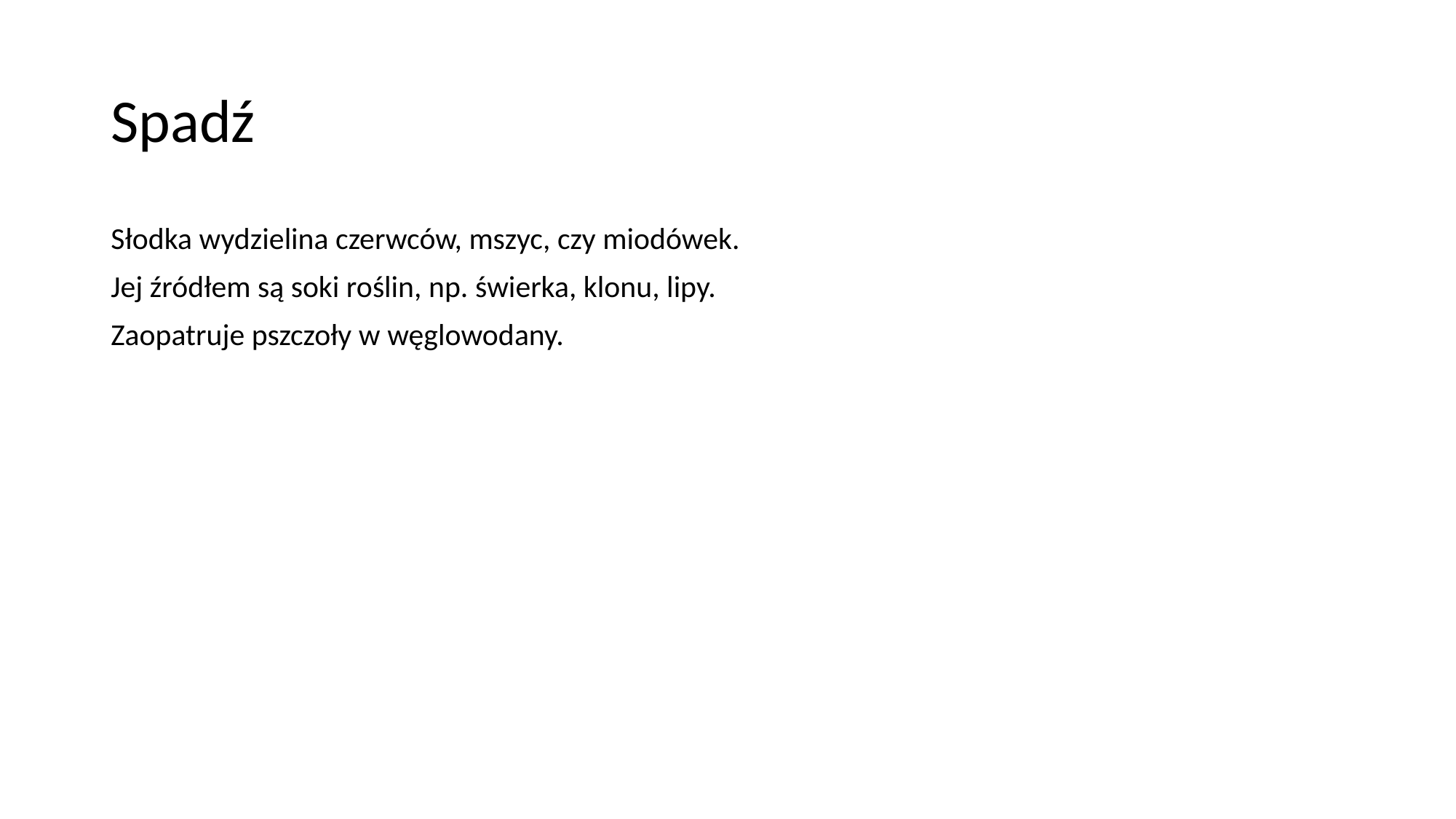

# Spadź
Słodka wydzielina czerwców, mszyc, czy miodówek.
Jej źródłem są soki roślin, np. świerka, klonu, lipy.
Zaopatruje pszczoły w węglowodany.